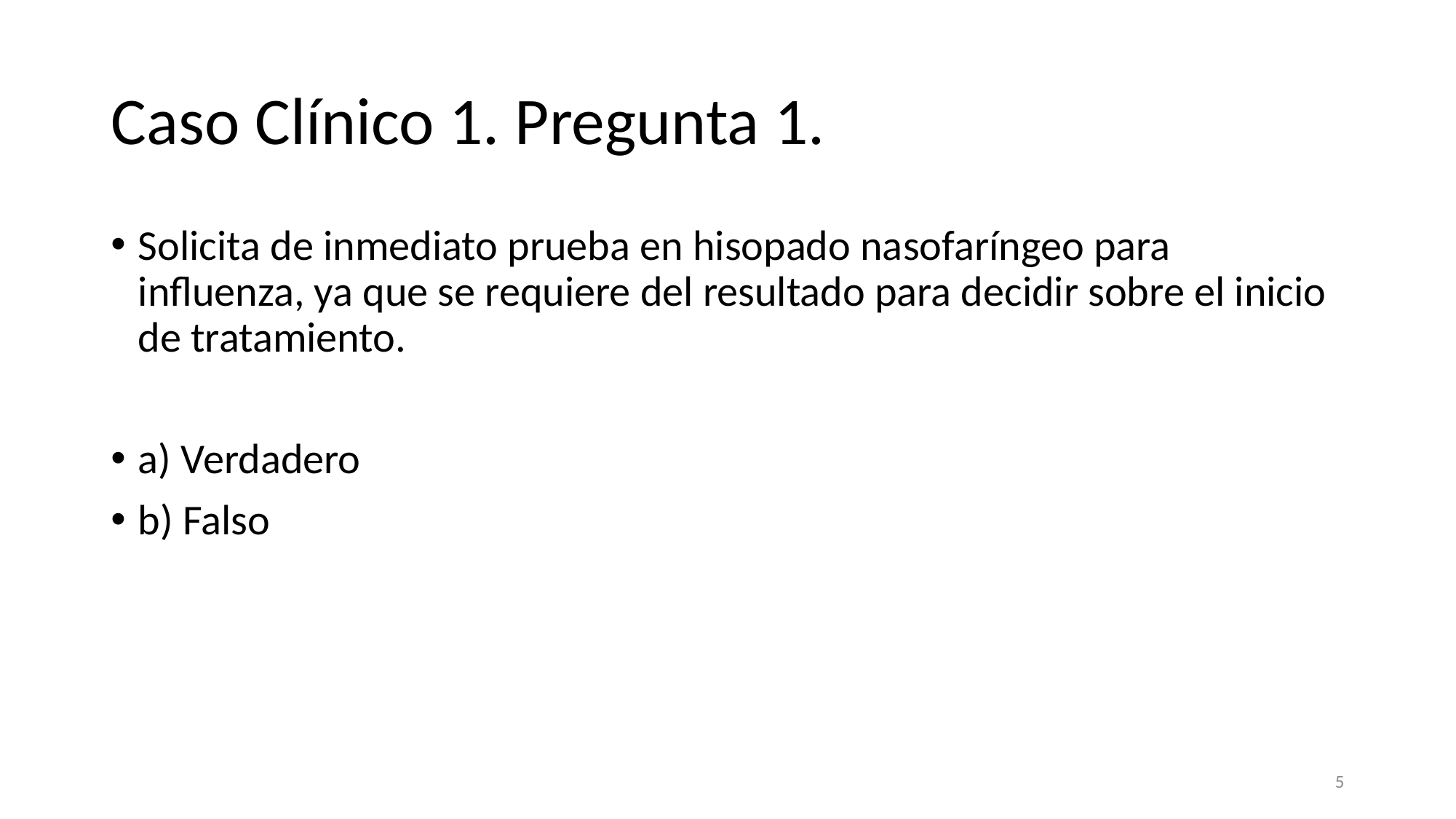

# Caso Clínico 1. Pregunta 1.
Solicita de inmediato prueba en hisopado nasofaríngeo para influenza, ya que se requiere del resultado para decidir sobre el inicio de tratamiento.

a) Verdadero
b) Falso

5